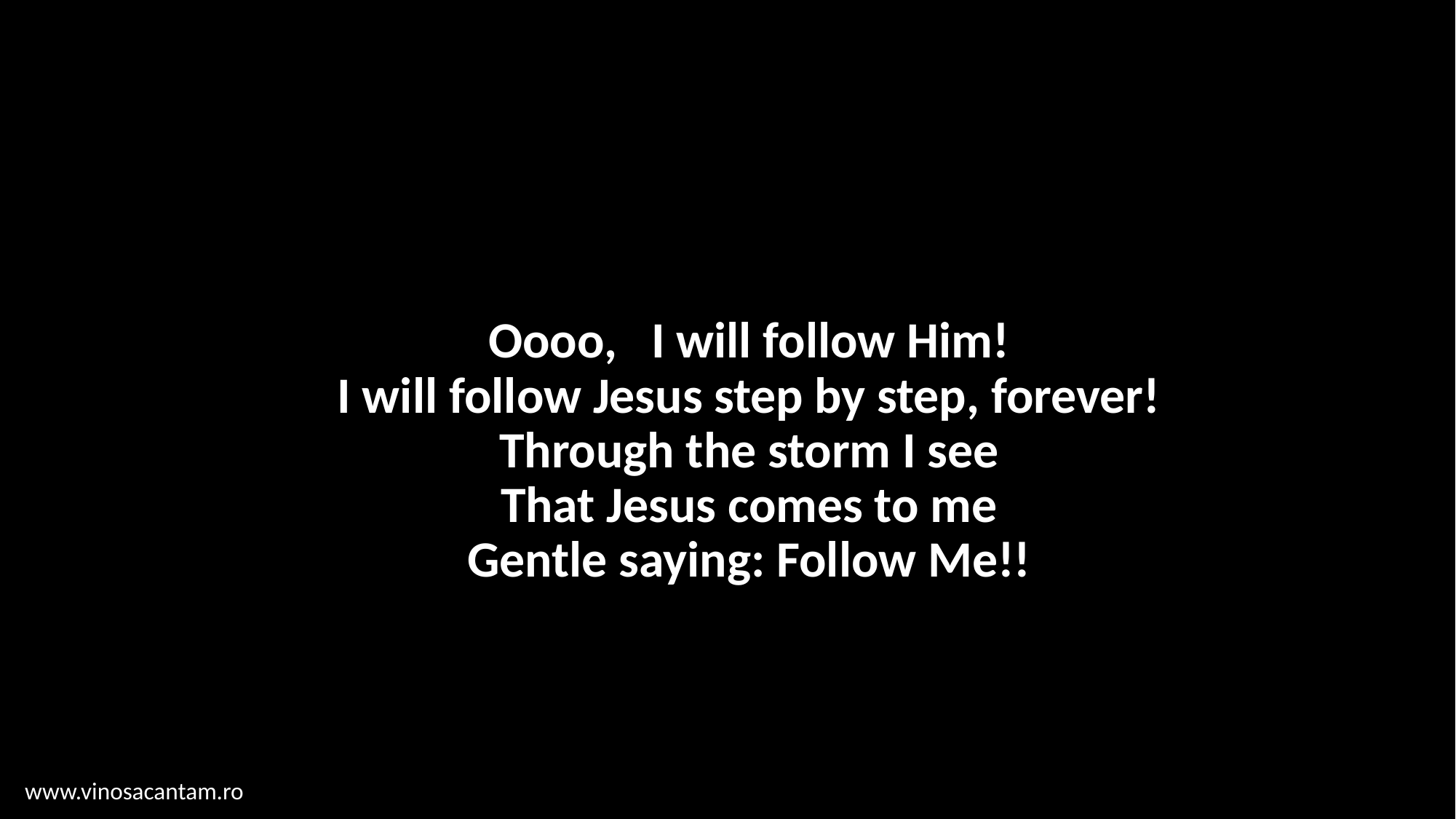

# Oooo,   I will follow Him! I will follow Jesus step by step, forever! Through the storm I see That Jesus comes to me Gentle saying: Follow Me!!
www.vinosacantam.ro